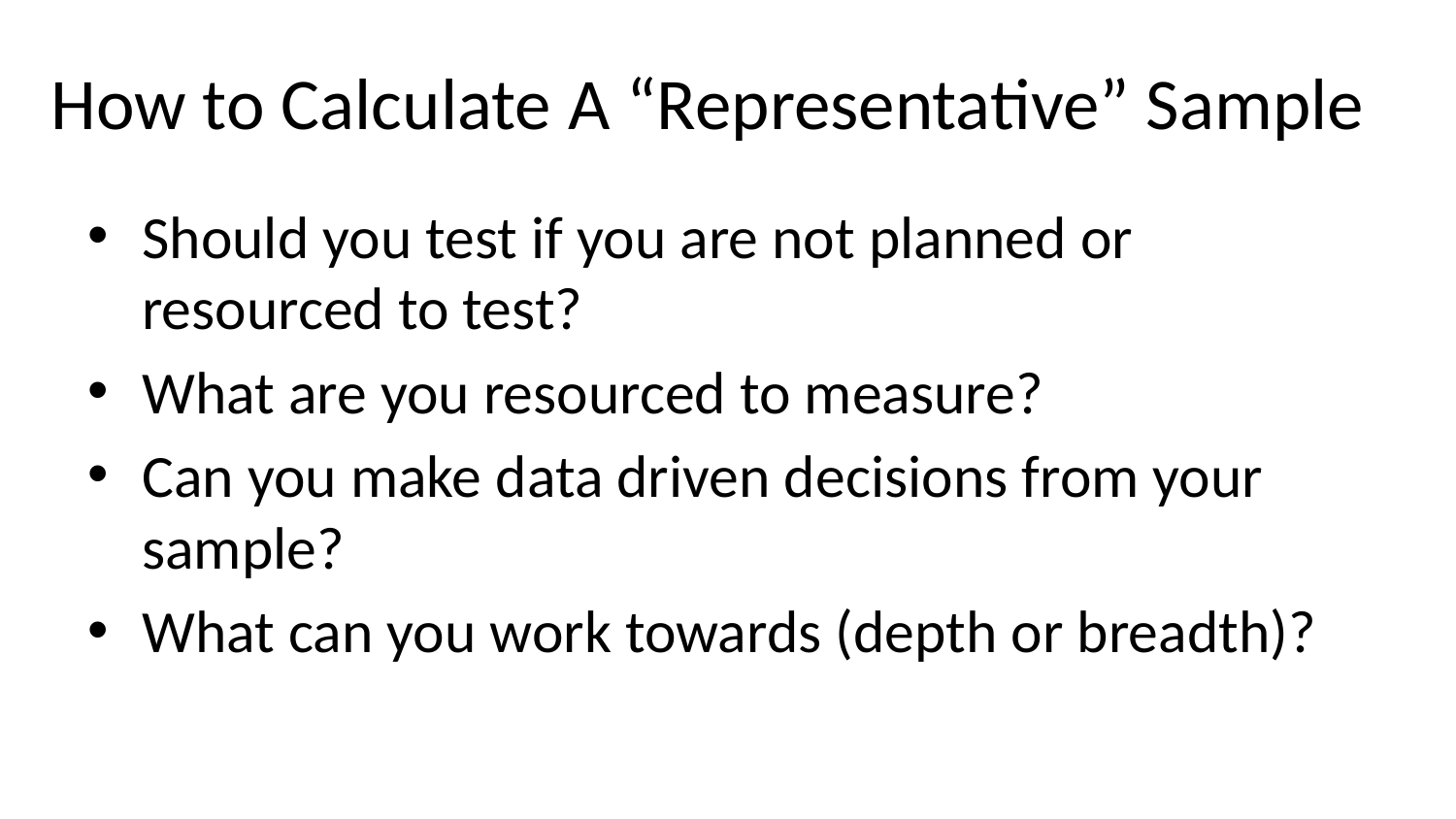

# How to Calculate A “Representative” Sample
Should you test if you are not planned or resourced to test?
What are you resourced to measure?
Can you make data driven decisions from your sample?
What can you work towards (depth or breadth)?